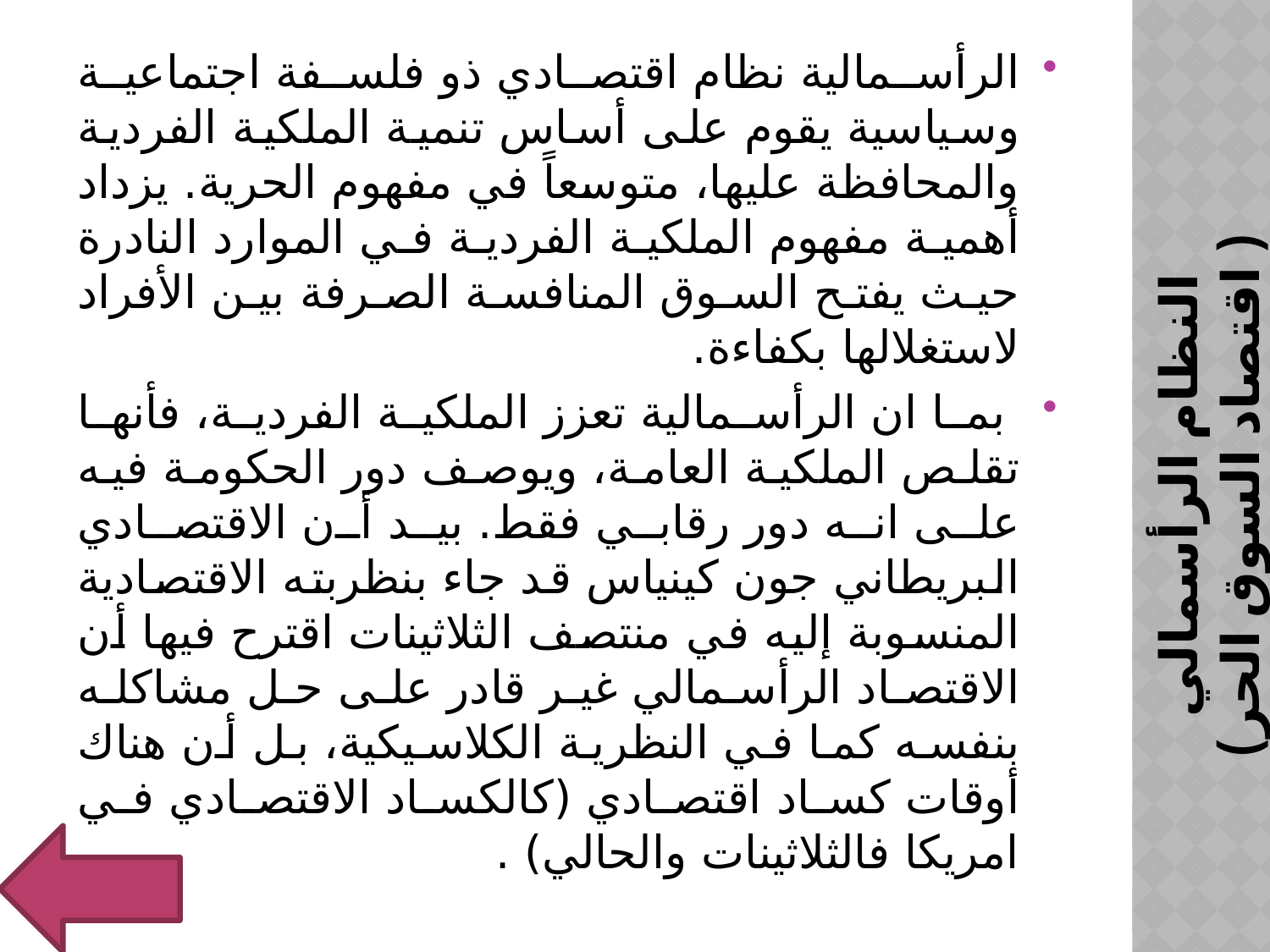

الرأسمالية نظام اقتصادي ذو فلسفة اجتماعية وسياسية يقوم على أساس تنمية الملكية الفردية والمحافظة عليها، متوسعاً في مفهوم الحرية. يزداد أهمية مفهوم الملكية الفردية في الموارد النادرة حيث يفتح السوق المنافسة الصرفة بين الأفراد لاستغلالها بكفاءة.
 بما ان الرأسمالية تعزز الملكية الفردية، فأنها تقلص الملكية العامة، ويوصف دور الحكومة فيه على انه دور رقابي فقط. بيد أن الاقتصادي البريطاني جون كينياس قد جاء بنظربته الاقتصادية المنسوبة إليه في منتصف الثلاثينات اقترح فيها أن الاقتصاد الرأسمالي غير قادر على حل مشاكله بنفسه كما في النظرية الكلاسيكية، بل أن هناك أوقات كساد اقتصادي (كالكساد الاقتصادي في امريكا فالثلاثينات والحالي) .
# النظام الرأسمالي ( اقتصاد السوق الحر)